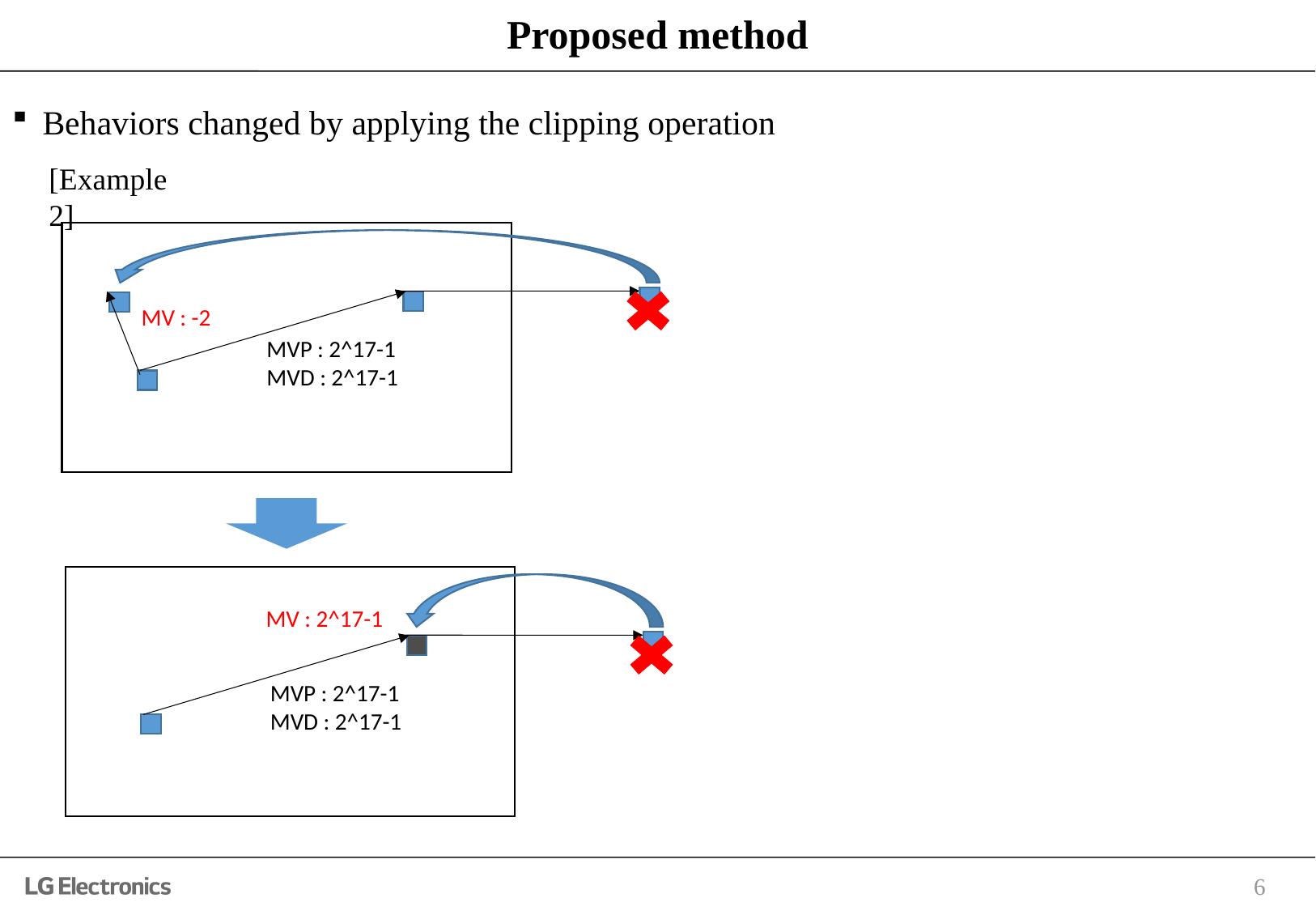

# Proposed method
Behaviors changed by applying the clipping operation
[Example 2]

MV : -2
MVP : 2^17-1
MVD : 2^17-1

MV : 2^17-1

MVP : 2^17-1
MVD : 2^17-1

6